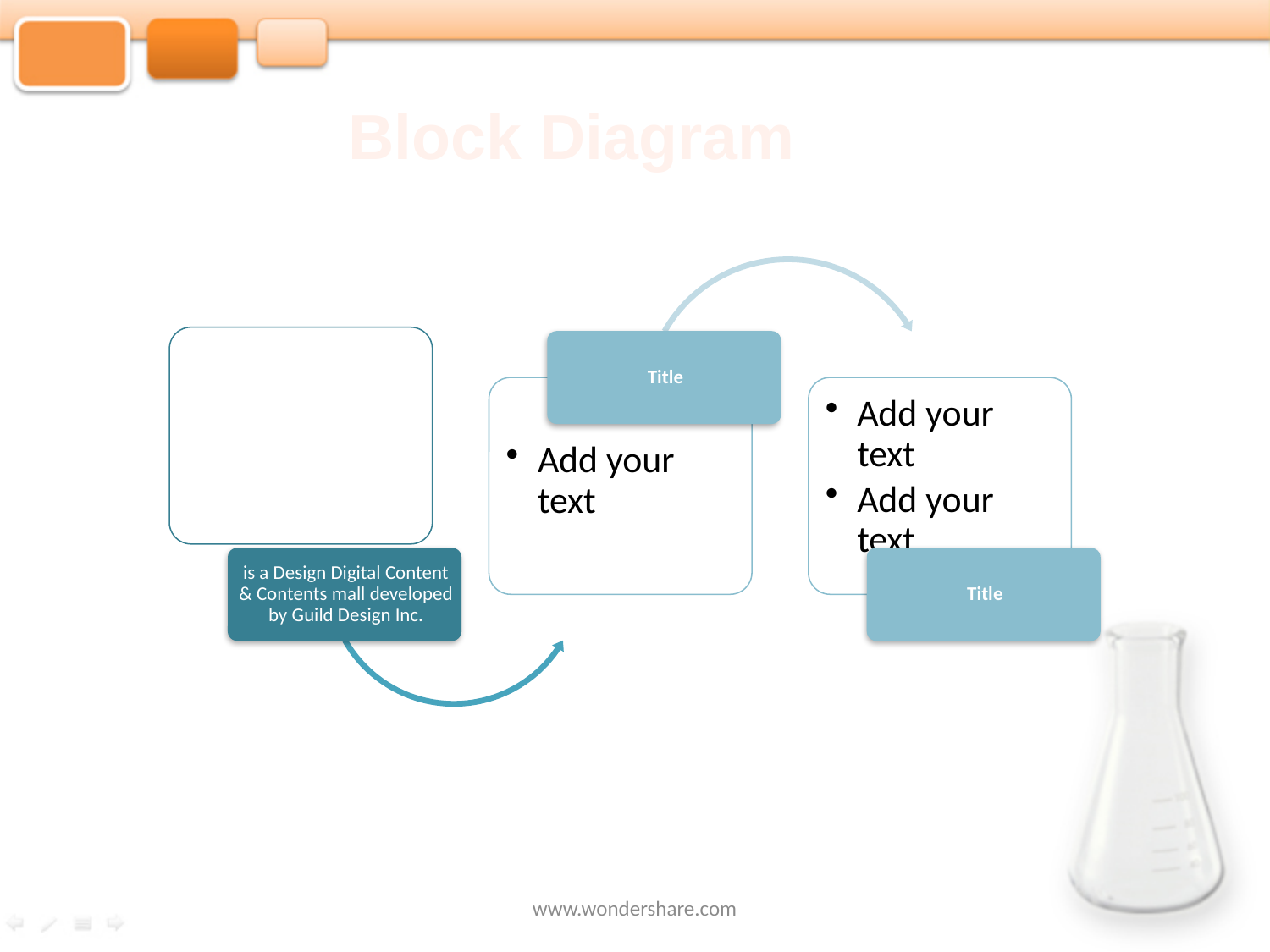

# Block Diagram
is a Design Digital Content & Contents mall developed by Guild Design Inc.
Add your text
Title
Add your text
Add your text
Title
www.wondershare.com